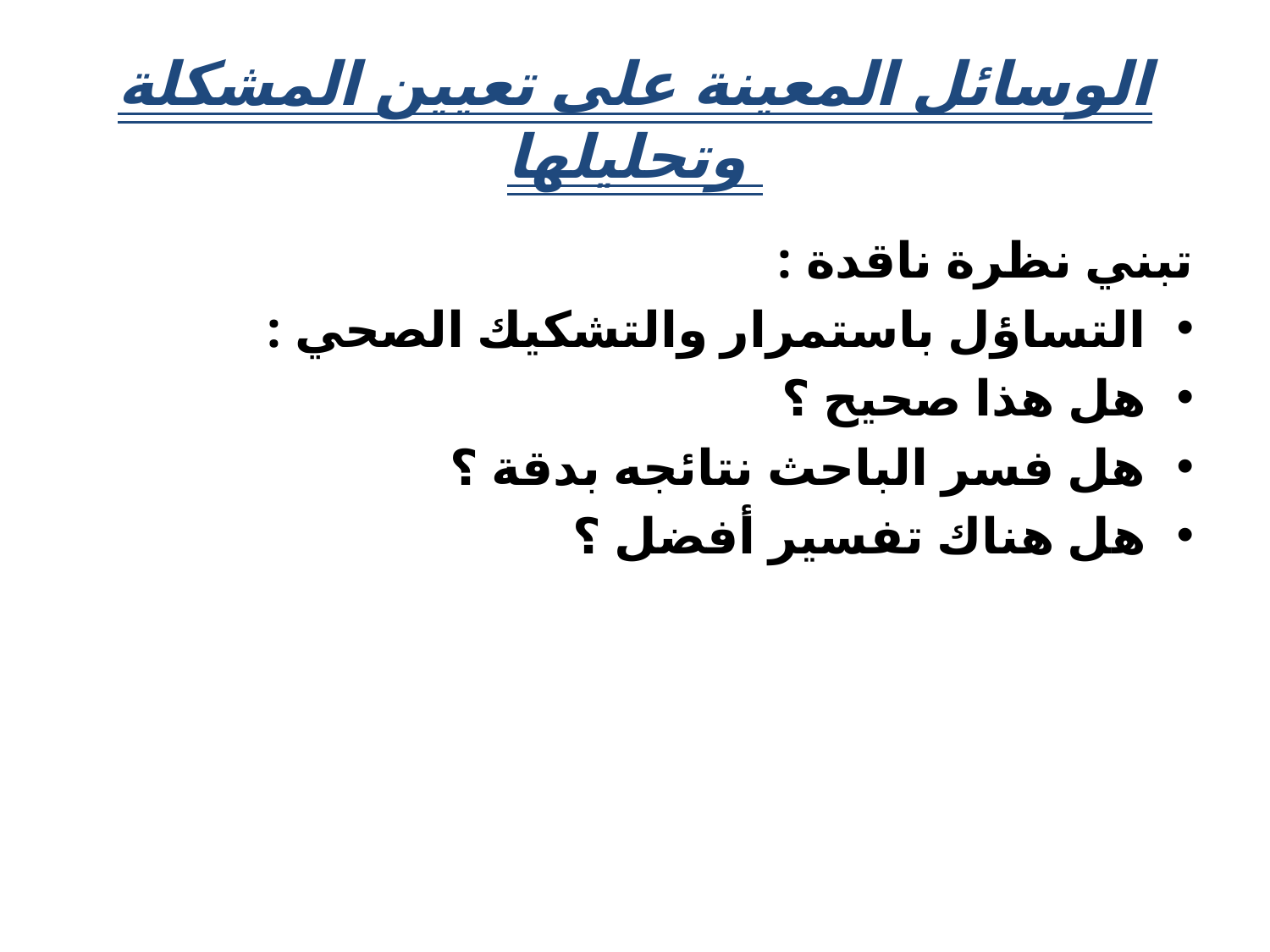

# الوسائل المعينة على تعيين المشكلة وتحليلها
تبني نظرة ناقدة :
التساؤل باستمرار والتشكيك الصحي :
هل هذا صحيح ؟
هل فسر الباحث نتائجه بدقة ؟
هل هناك تفسير أفضل ؟